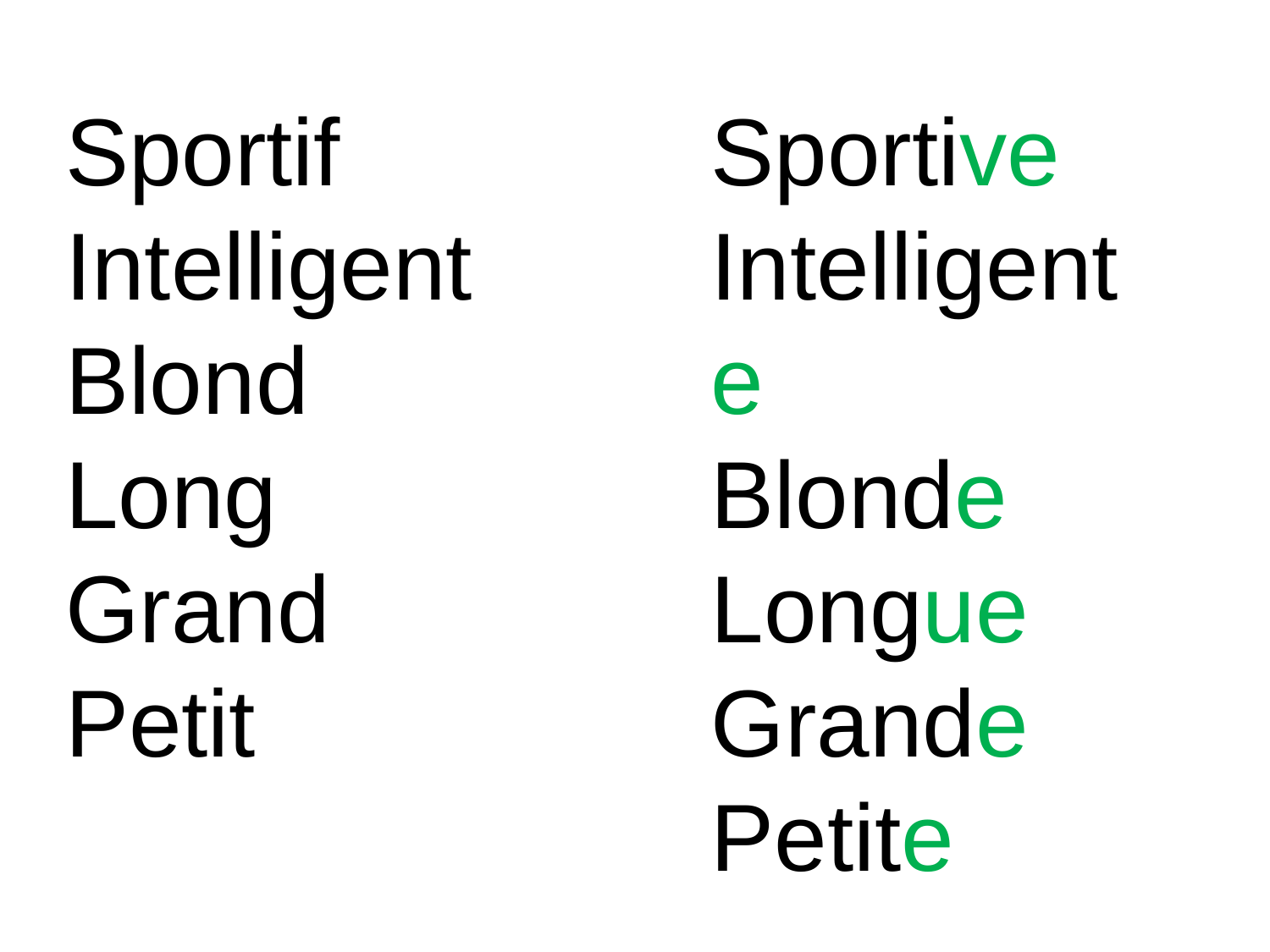

Sportive
Intelligente
Blonde
Longue
Grande
Petite
Sportif
Intelligent
Blond
Long
Grand
Petit